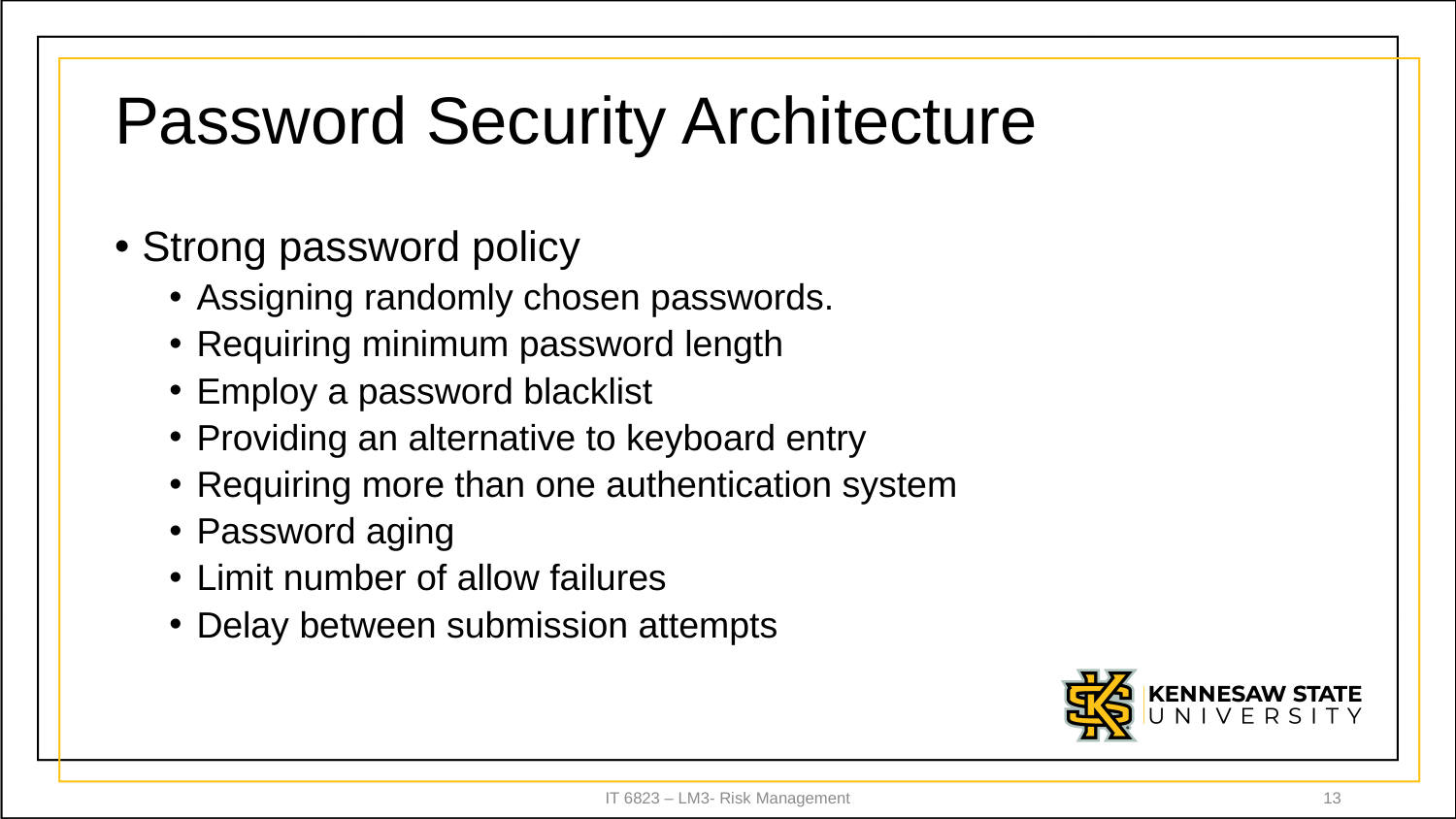

# Password Security Architecture
Strong password policy
Assigning randomly chosen passwords.
Requiring minimum password length
Employ a password blacklist
Providing an alternative to keyboard entry
Requiring more than one authentication system
Password aging
Limit number of allow failures
Delay between submission attempts
IT 6823 – LM3- Risk Management
13